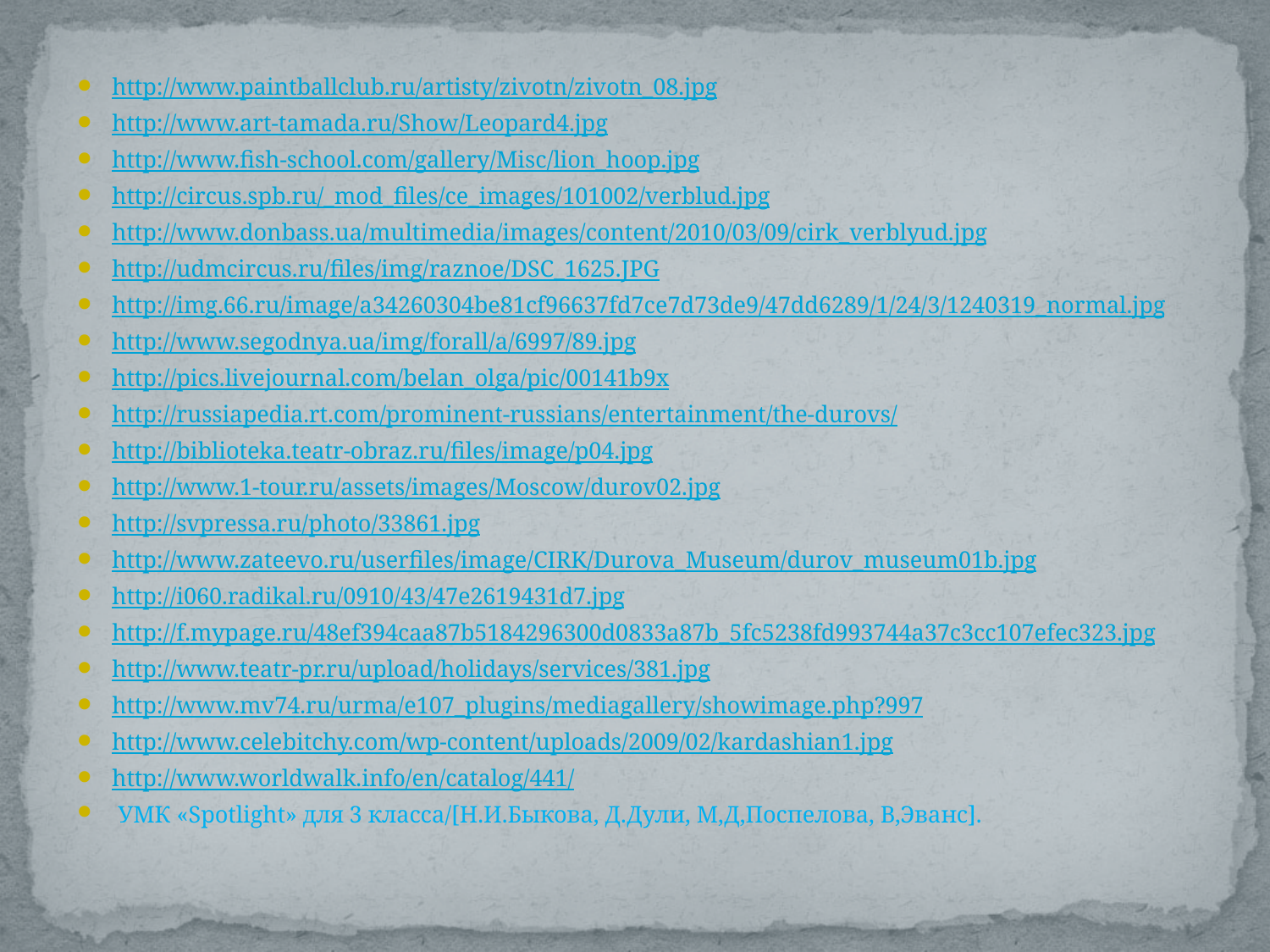

http://www.paintballclub.ru/artisty/zivotn/zivotn_08.jpg
http://www.art-tamada.ru/Show/Leopard4.jpg
http://www.fish-school.com/gallery/Misc/lion_hoop.jpg
http://circus.spb.ru/_mod_files/ce_images/101002/verblud.jpg
http://www.donbass.ua/multimedia/images/content/2010/03/09/cirk_verblyud.jpg
http://udmcircus.ru/files/img/raznoe/DSC_1625.JPG
http://img.66.ru/image/a34260304be81cf96637fd7ce7d73de9/47dd6289/1/24/3/1240319_normal.jpg
http://www.segodnya.ua/img/forall/a/6997/89.jpg
http://pics.livejournal.com/belan_olga/pic/00141b9x
http://russiapedia.rt.com/prominent-russians/entertainment/the-durovs/
http://biblioteka.teatr-obraz.ru/files/image/p04.jpg
http://www.1-tour.ru/assets/images/Moscow/durov02.jpg
http://svpressa.ru/photo/33861.jpg
http://www.zateevo.ru/userfiles/image/CIRK/Durova_Museum/durov_museum01b.jpg
http://i060.radikal.ru/0910/43/47e2619431d7.jpg
http://f.mypage.ru/48ef394caa87b5184296300d0833a87b_5fc5238fd993744a37c3cc107efec323.jpg
http://www.teatr-pr.ru/upload/holidays/services/381.jpg
http://www.mv74.ru/urma/e107_plugins/mediagallery/showimage.php?997
http://www.celebitchy.com/wp-content/uploads/2009/02/kardashian1.jpg
http://www.worldwalk.info/en/catalog/441/
 УМК «Spotlight» для 3 класса/[Н.И.Быкова, Д.Дули, М,Д,Поспелова, В,Эванс].